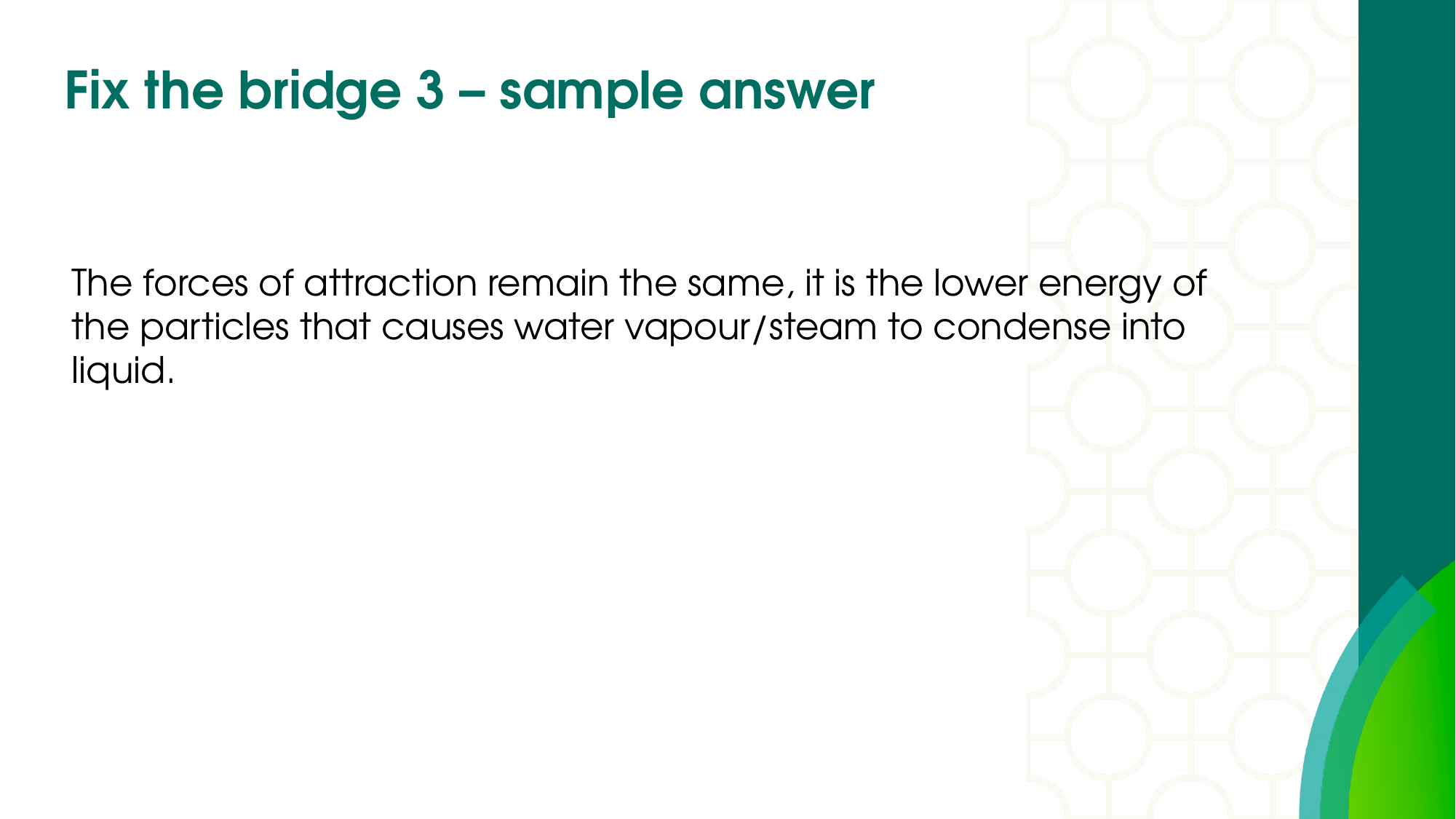

# Fix the bridge 3 – sample answer
The forces of attraction remain the same, it is the lower energy of the particles that causes water vapour/steam to condense into liquid.